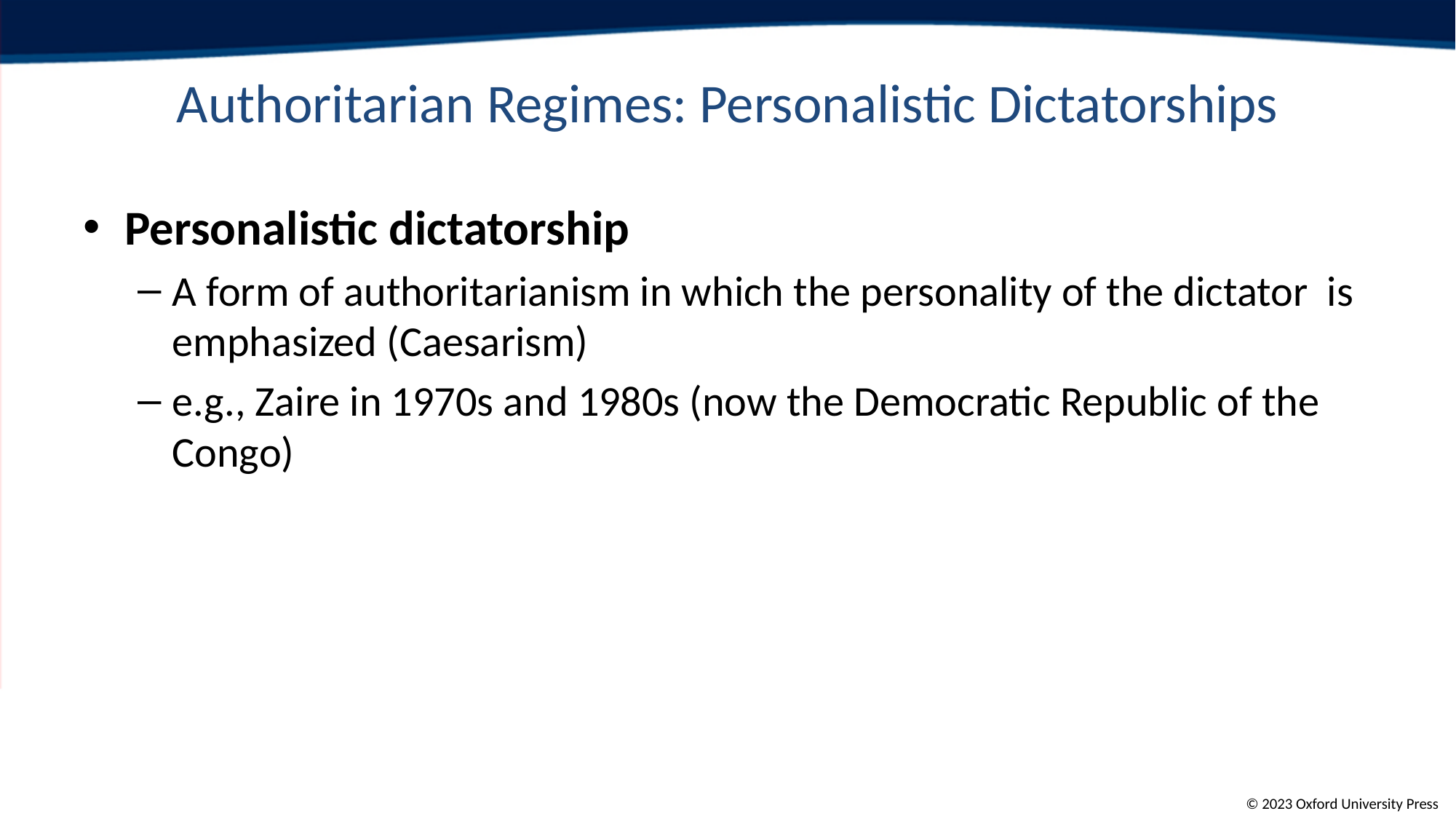

# Authoritarian Regimes: Personalistic Dictatorships
Personalistic dictatorship
A form of authoritarianism in which the personality of the dictator  is emphasized (Caesarism)
e.g., Zaire in 1970s and 1980s (now the Democratic Republic of the Congo)